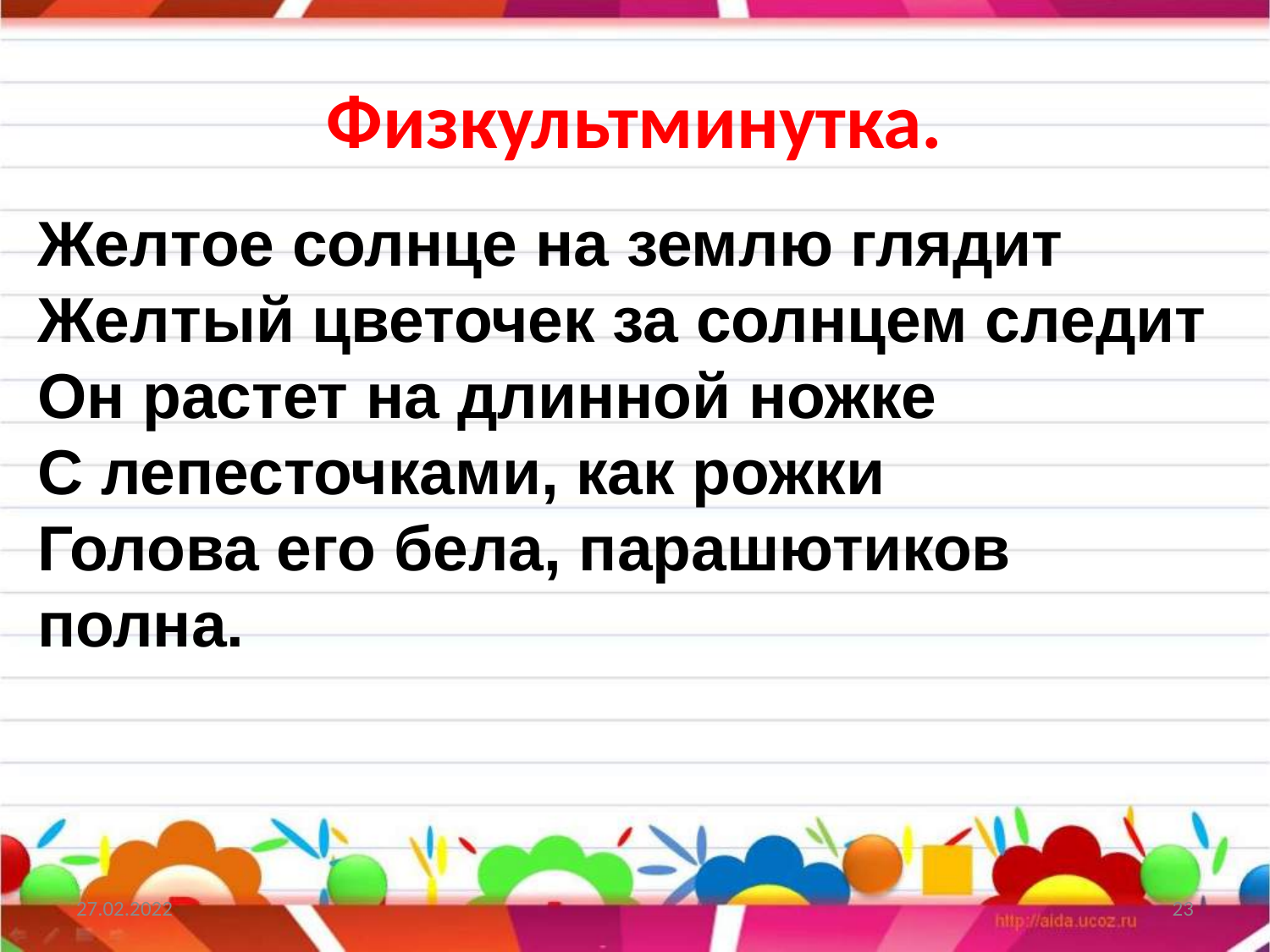

# Физкультминутка.
Желтое солнце на землю глядит
Желтый цветочек за солнцем следит
Он растет на длинной ножке
С лепесточками, как рожки
Голова его бела, парашютиков полна.
27.02.2022
23